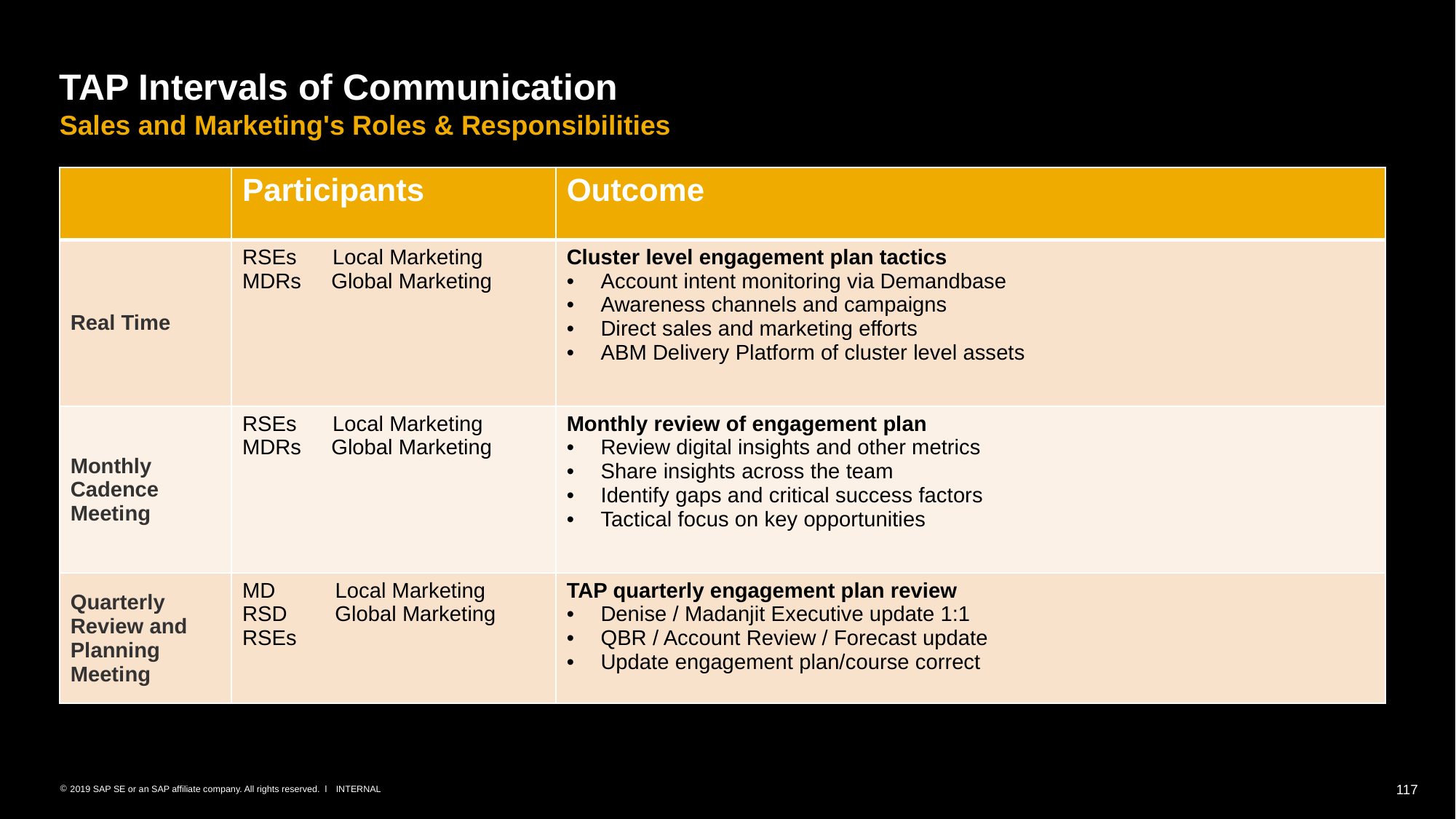

# TAP Intervals of Communication Sales and Marketing's Roles & Responsibilities
|  | Participants | Outcome |
| --- | --- | --- |
| Real Time | RSEs Local Marketing MDRs Global Marketing | Cluster level engagement plan tactics Account intent monitoring via Demandbase Awareness channels and campaigns Direct sales and marketing efforts ABM Delivery Platform of cluster level assets |
| Monthly Cadence Meeting | RSEs Local Marketing MDRs Global Marketing | Monthly review of engagement plan Review digital insights and other metrics Share insights across the team Identify gaps and critical success factors Tactical focus on key opportunities |
| Quarterly Review and Planning Meeting | MD Local Marketing RSD Global Marketing RSEs | TAP quarterly engagement plan review Denise / Madanjit Executive update 1:1 QBR / Account Review / Forecast update Update engagement plan/course correct |